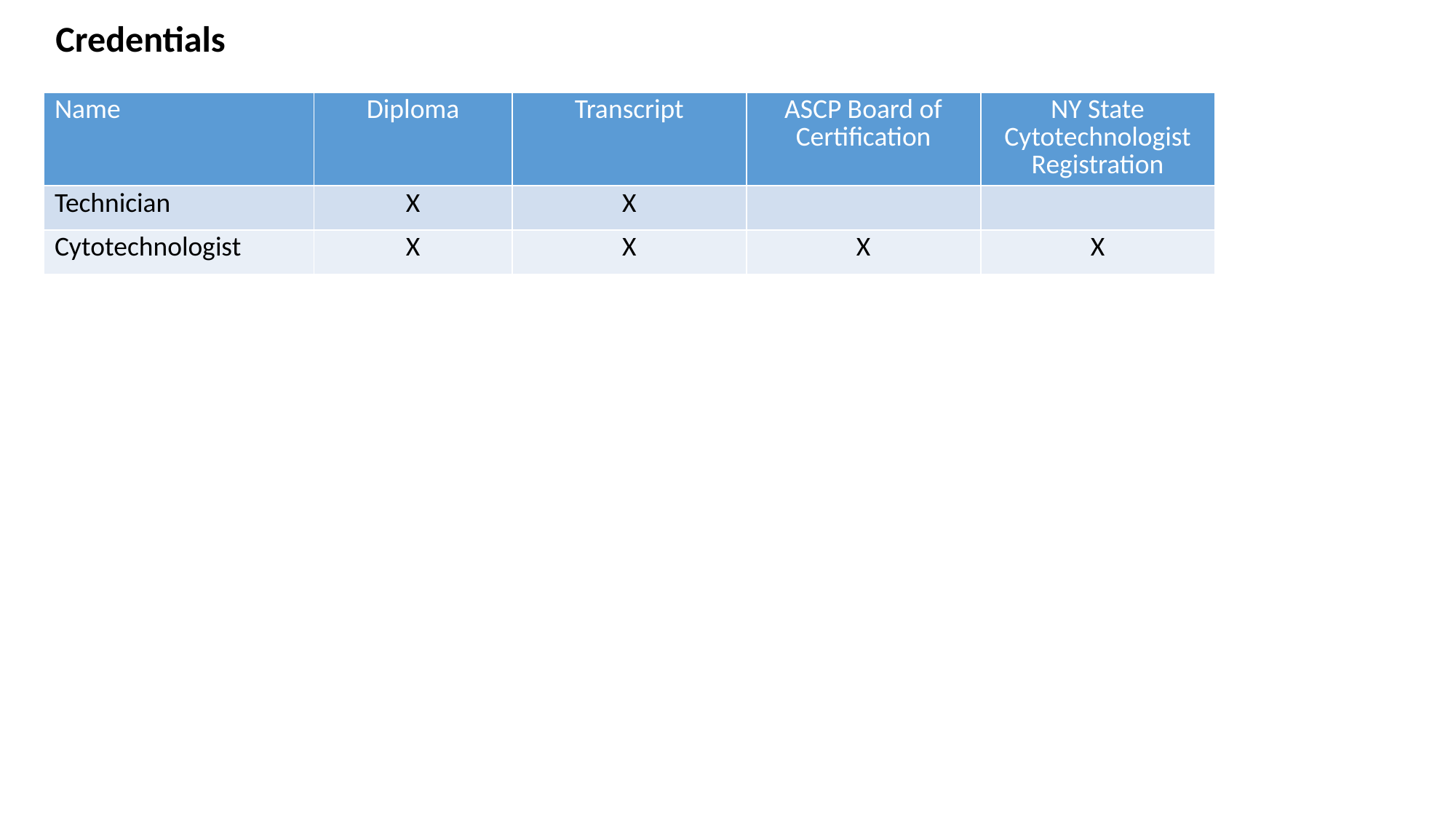

Credentials
| Name | Diploma | Transcript | ASCP Board of Certification | NY State Cytotechnologist Registration |
| --- | --- | --- | --- | --- |
| Technician | X | X |  |  |
| Cytotechnologist | X | X | X | X |